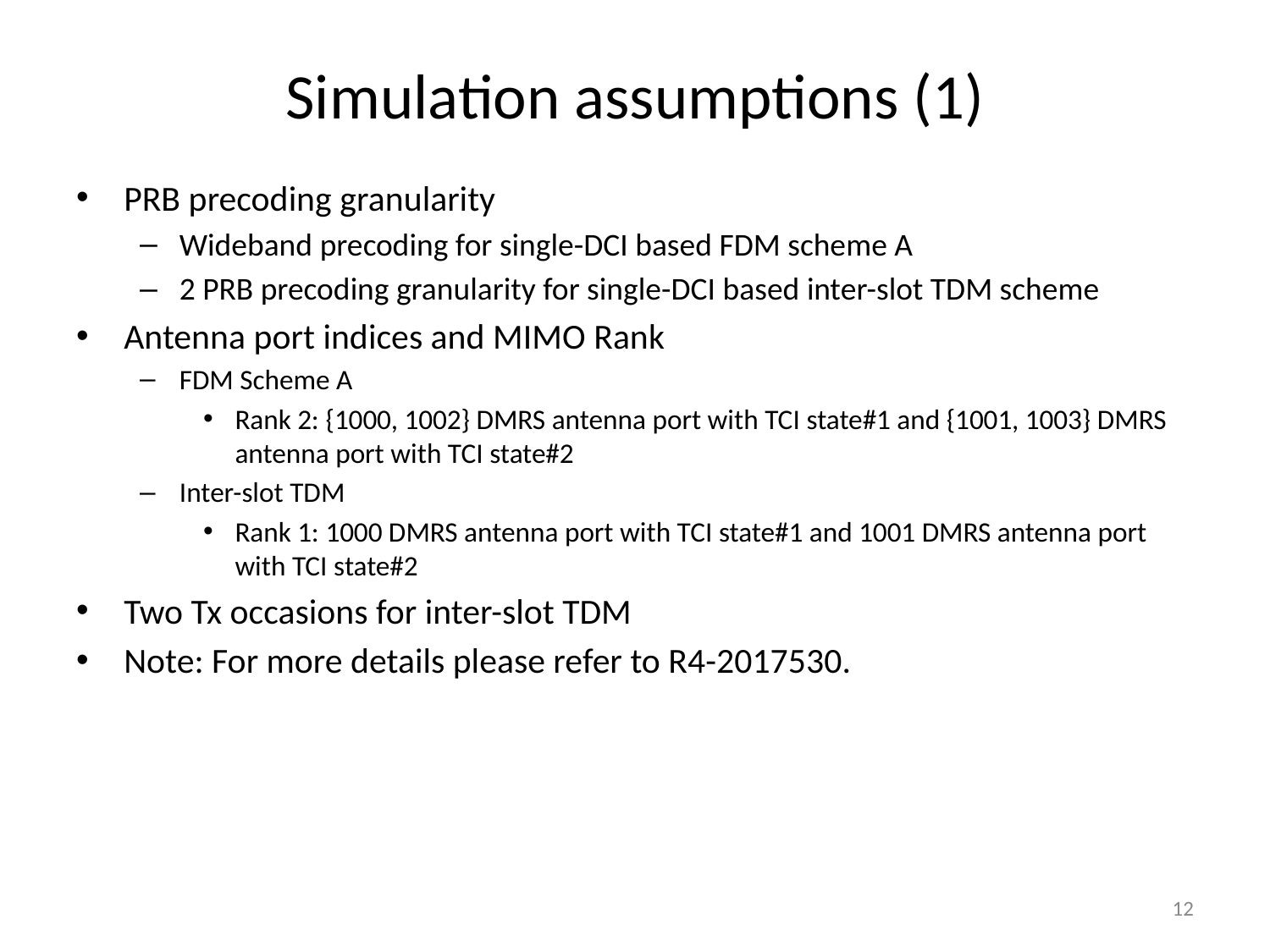

# Simulation assumptions (1)
PRB precoding granularity
Wideband precoding for single-DCI based FDM scheme A
2 PRB precoding granularity for single-DCI based inter-slot TDM scheme
Antenna port indices and MIMO Rank
FDM Scheme A
Rank 2: {1000, 1002} DMRS antenna port with TCI state#1 and {1001, 1003} DMRS antenna port with TCI state#2
Inter-slot TDM
Rank 1: 1000 DMRS antenna port with TCI state#1 and 1001 DMRS antenna port with TCI state#2
Two Tx occasions for inter-slot TDM
Note: For more details please refer to R4-2017530.

12